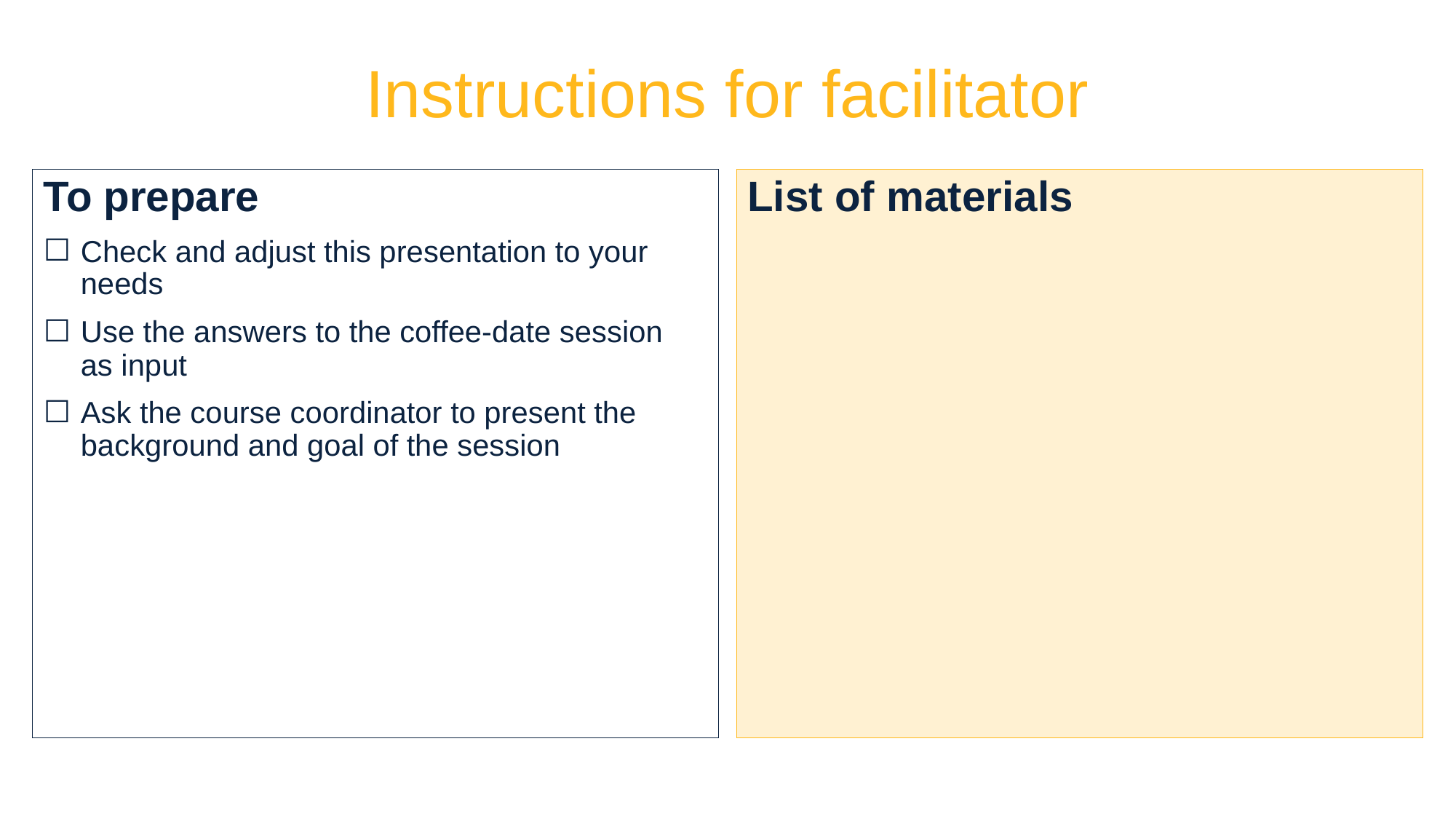

# Instructions for facilitator
To prepare
Check and adjust this presentation to your needs
Use the answers to the coffee-date session 
as input
Ask the course coordinator to present the background and goal of the session
List of materials